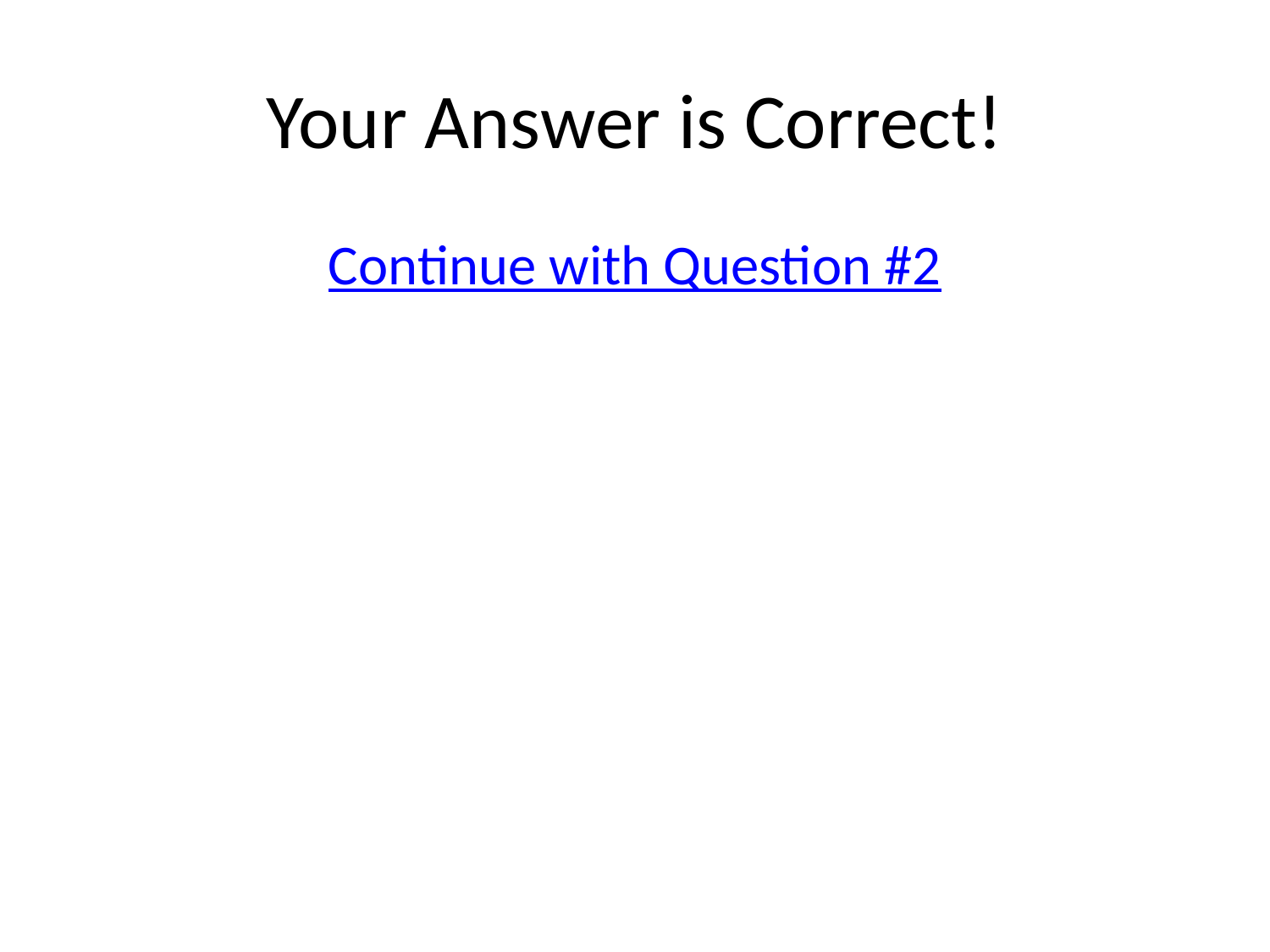

# Your Answer is Correct!
Continue with Question #2